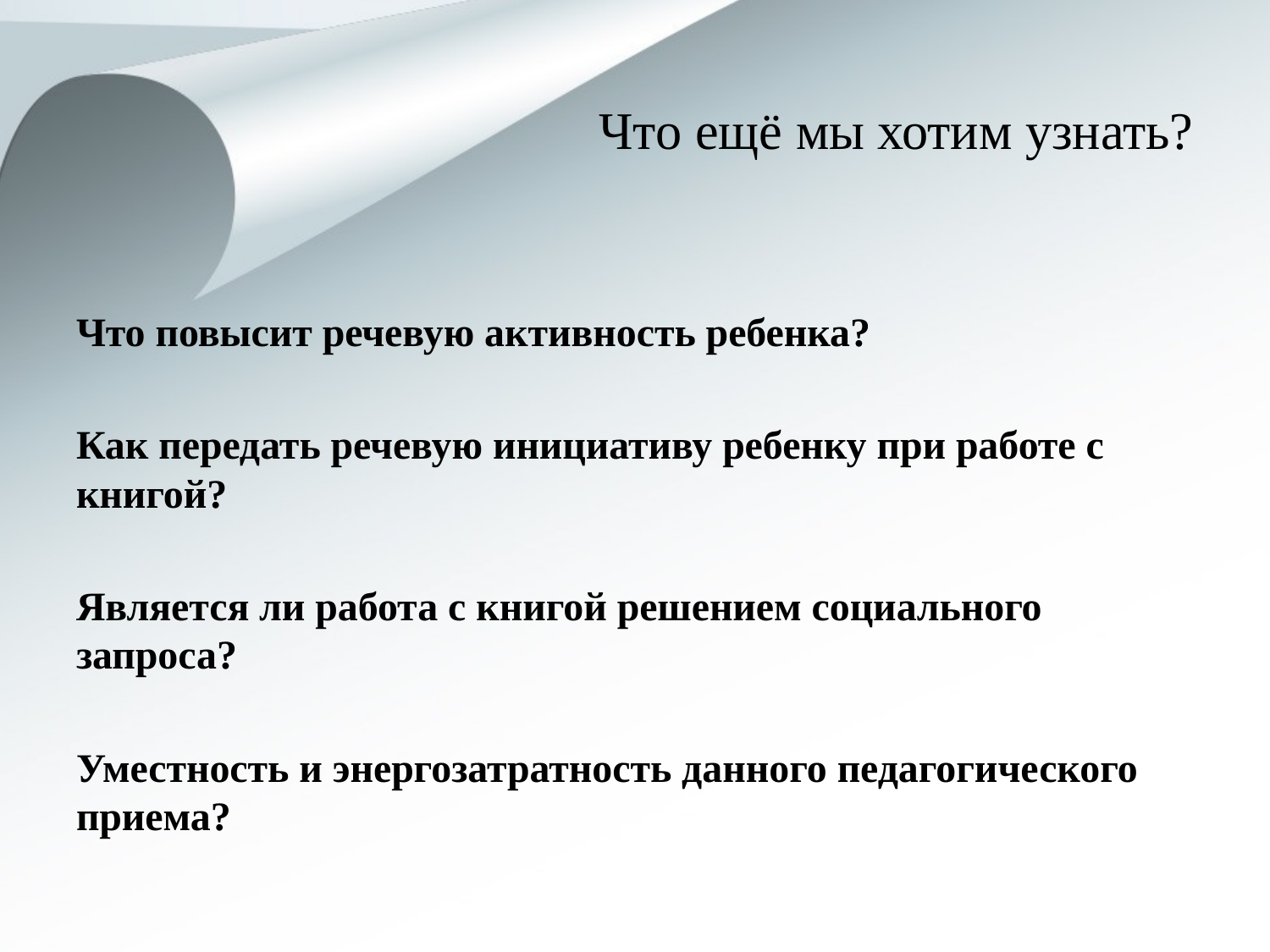

# Что ещё мы хотим узнать?

Что повысит речевую активность ребенка?

Как передать речевую инициативу ребенку при работе с книгой?

Является ли работа с книгой решением социального запроса?

Уместность и энергозатратность данного педагогического приема?